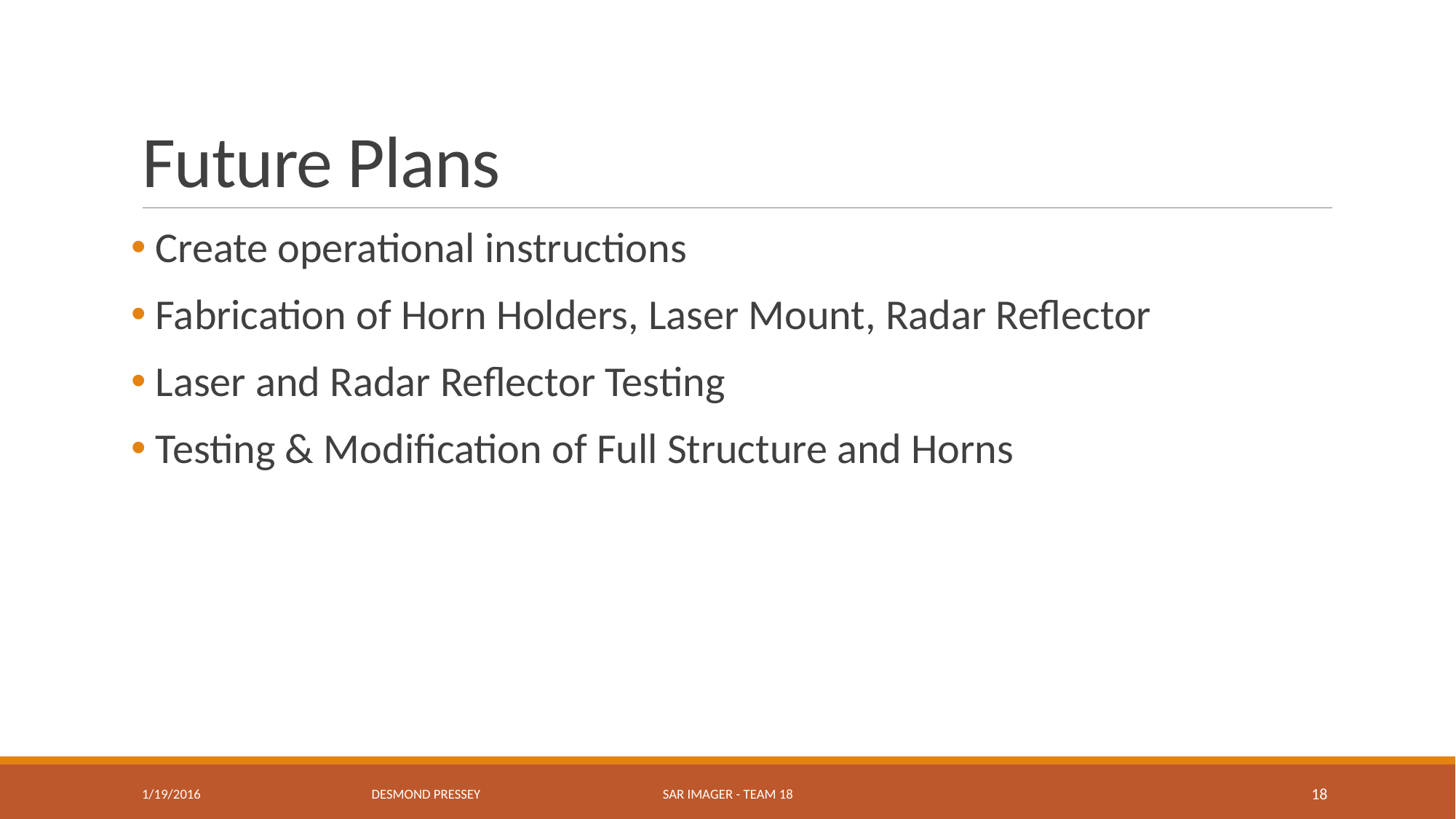

# Future Plans
 Create operational instructions
 Fabrication of Horn Holders, Laser Mount, Radar Reflector
 Laser and Radar Reflector Testing
 Testing & Modification of Full Structure and Horns
Desmond pressey
1/19/2016
SAR Imager - Team 18
18